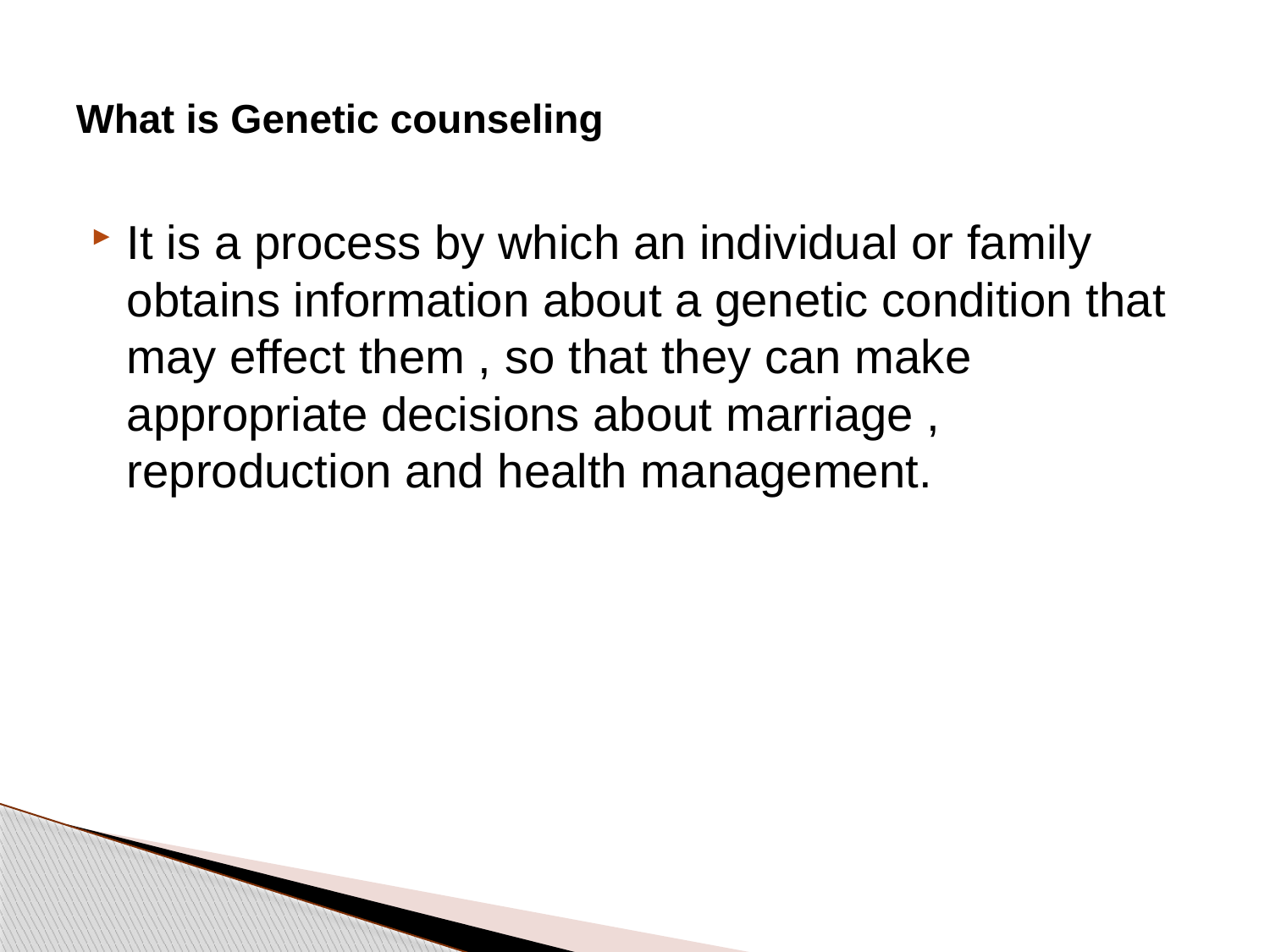

# What is Genetic counseling
It is a process by which an individual or family obtains information about a genetic condition that may effect them , so that they can make appropriate decisions about marriage , reproduction and health management.